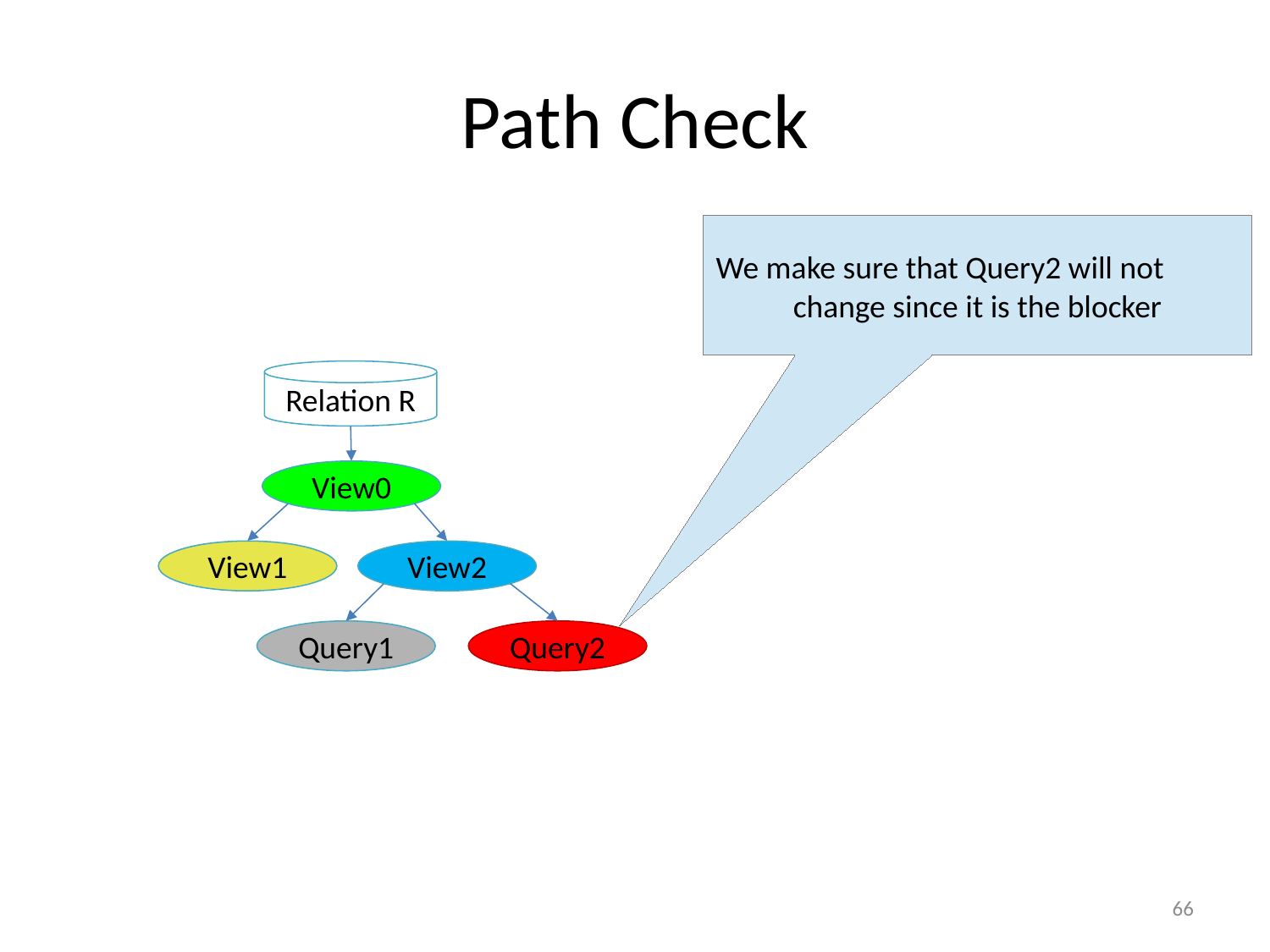

# Path Check
We make sure that Query2 will not
change since it is the blocker
Relation R

View0

View1
View2

Query1
Query2
66